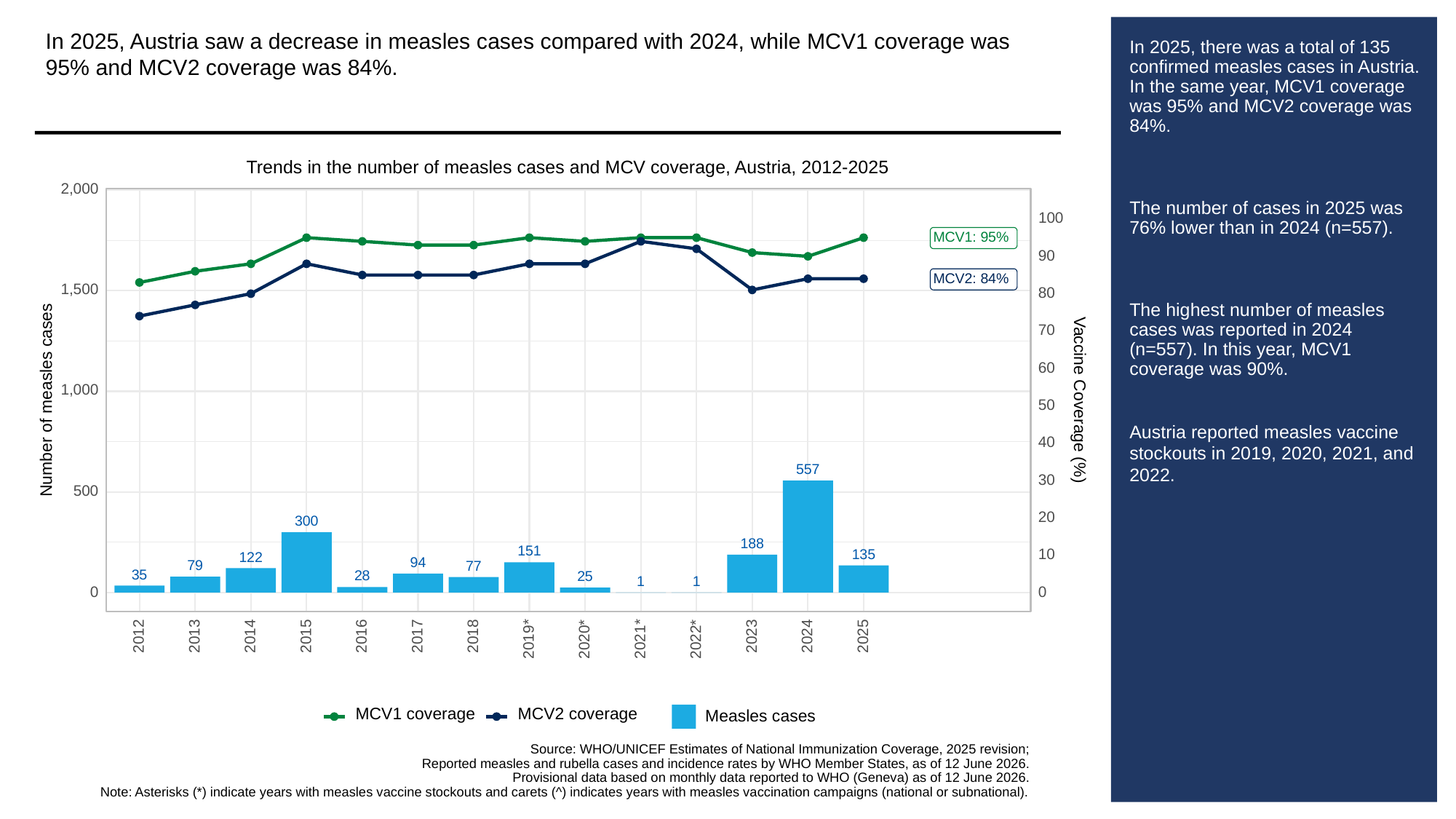

In 2025, Austria saw a decrease in measles cases compared with 2024, while MCV1 coverage was 95% and MCV2 coverage was 84%.
# In 2025, there was a total of 135 confirmed measles cases in Austria. In the same year, MCV1 coverage was 95% and MCV2 coverage was 84%.

The number of cases in 2025 was 76% lower than in 2024 (n=557).

The highest number of measles cases was reported in 2024 (n=557). In this year, MCV1 coverage was 90%.

Austria reported measles vaccine stockouts in 2019, 2020, 2021, and 2022.

Trends in the number of measles cases and MCV coverage, Austria, 2012-2025
2,000

100

MCV1: 95%

90

MCV2: 84%

1,500

80

70

60
1,000

Vaccine Coverage (%)
Number of measles cases
50
40

557
30

500

20
300

188

151
10
135
122

94
79
77

35
28
25

1
1

0
0

2013
2023
2012
2014
2015
2016
2017
2018
2024
2025
2019*
2020*
2021*
2022*

MCV1 coverage
MCV2 coverage
Measles cases

Source: WHO/UNICEF Estimates of National Immunization Coverage, 2025 revision;
Reported measles and rubella cases and incidence rates by WHO Member States, as of 12 June 2026.
Provisional data based on monthly data reported to WHO (Geneva) as of 12 June 2026.
Note: Asterisks (*) indicate years with measles vaccine stockouts and carets (^) indicates years with measles vaccination campaigns (national or subnational).